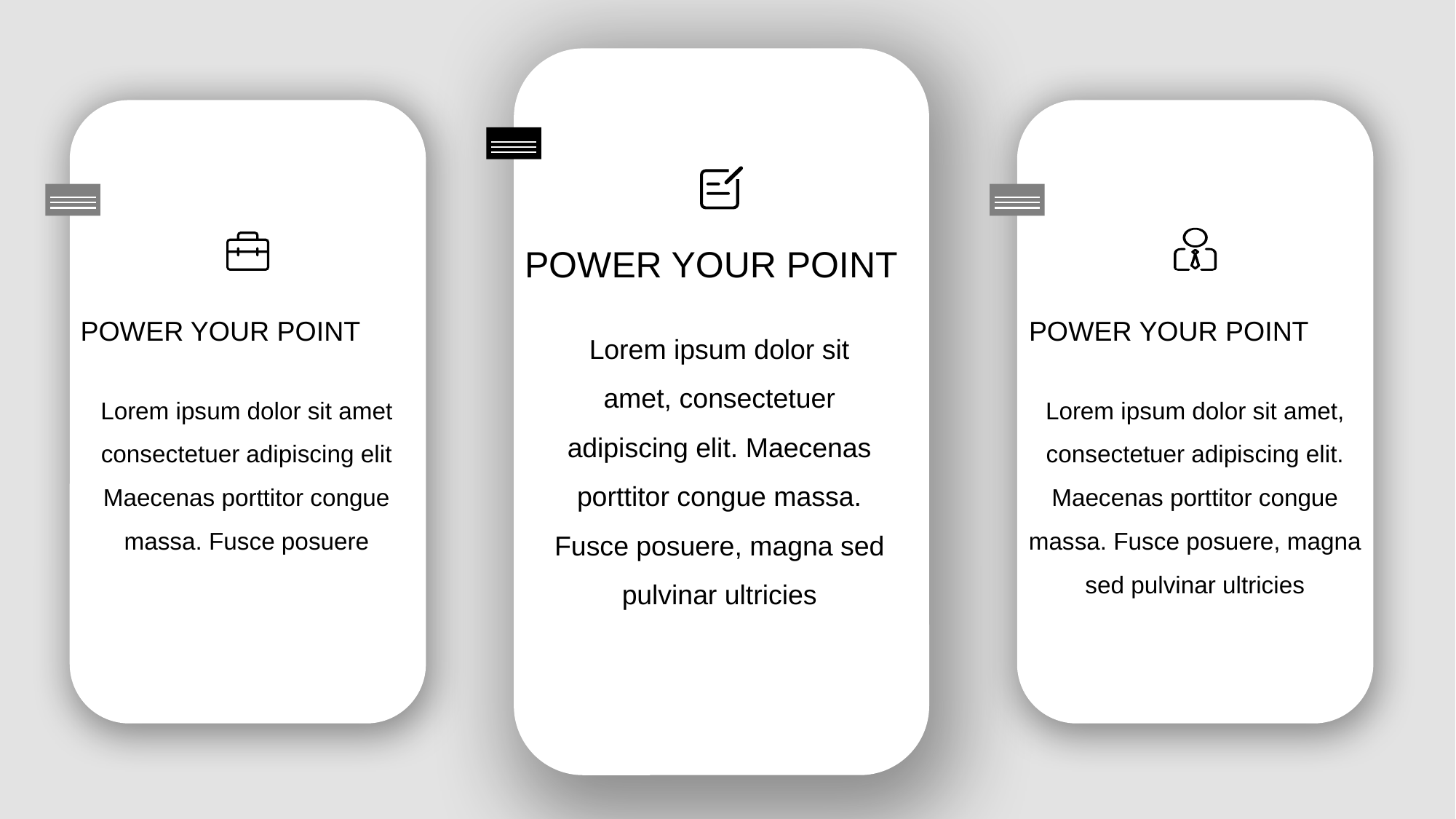

POWER YOUR POINT

POWER YOUR POINT
POWER YOUR POINT
Lorem ipsum dolor sit amet, consectetuer adipiscing elit. Maecenas porttitor congue massa. Fusce posuere, magna sed pulvinar ultricies
Lorem ipsum dolor sit amet consectetuer adipiscing elit Maecenas porttitor congue massa. Fusce posuere
Lorem ipsum dolor sit amet, consectetuer adipiscing elit. Maecenas porttitor congue massa. Fusce posuere, magna sed pulvinar ultricies